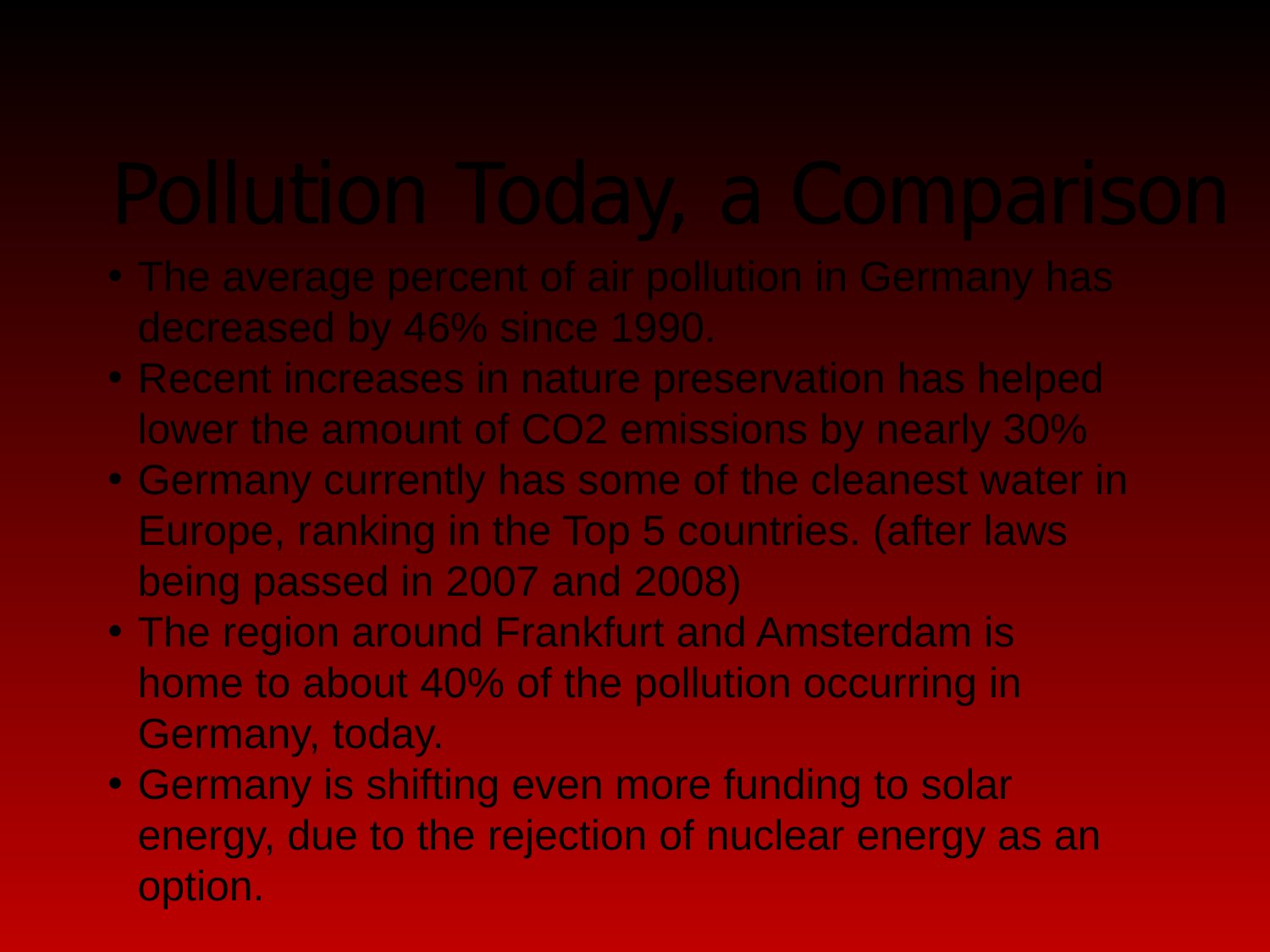

# Pollution Today, a Comparison
The average percent of air pollution in Germany has decreased by 46% since 1990.
Recent increases in nature preservation has helped lower the amount of CO2 emissions by nearly 30%
Germany currently has some of the cleanest water in Europe, ranking in the Top 5 countries. (after laws being passed in 2007 and 2008)
The region around Frankfurt and Amsterdam is home to about 40% of the pollution occurring in Germany, today.
Germany is shifting even more funding to solar energy, due to the rejection of nuclear energy as an option.